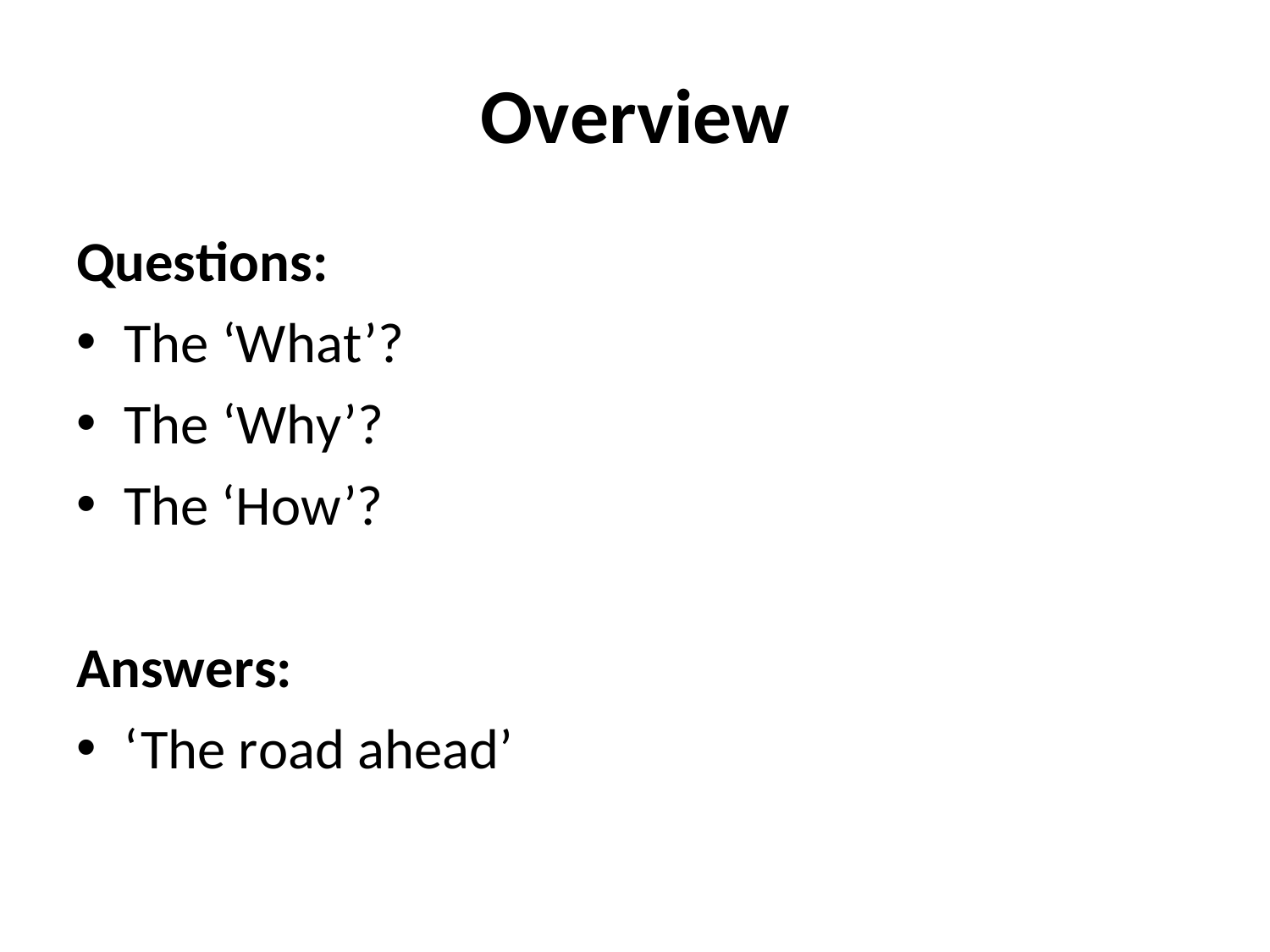

# Overview
Questions:

The ‘What’?

The ‘Why’?

The ‘How’?

Answers:

‘The road ahead’